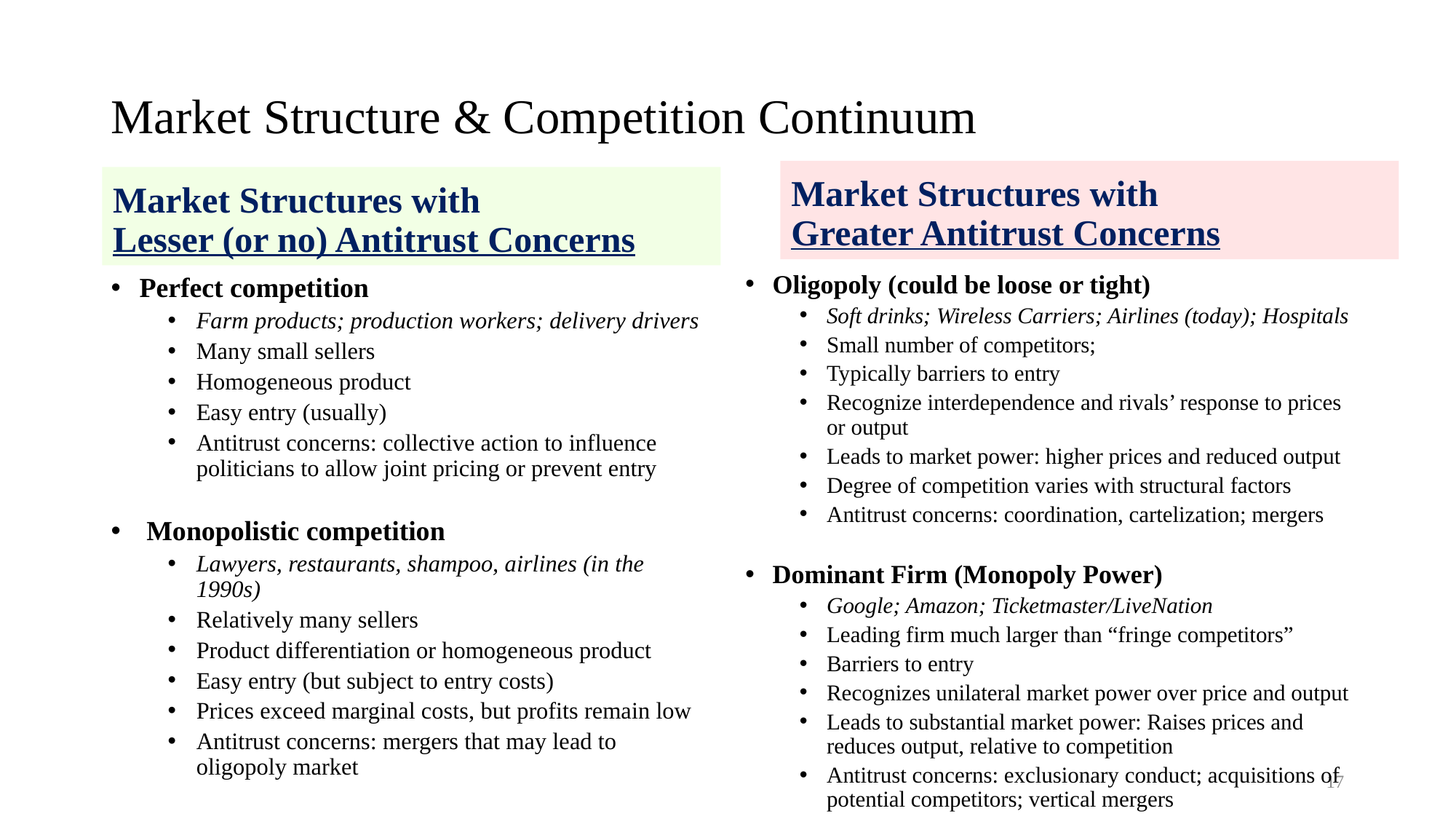

# Market Structure & Competition Continuum
Market Structures with
Greater Antitrust Concerns
Market Structures with
Lesser (or no) Antitrust Concerns

Oligopoly (could be loose or tight)
Soft drinks; Wireless Carriers; Airlines (today); Hospitals
Small number of competitors;
Typically barriers to entry
Recognize interdependence and rivals’ response to prices or output
Leads to market power: higher prices and reduced output
Degree of competition varies with structural factors
Antitrust concerns: coordination, cartelization; mergers
Dominant Firm (Monopoly Power)
Google; Amazon; Ticketmaster/LiveNation
Leading firm much larger than “fringe competitors”
Barriers to entry
Recognizes unilateral market power over price and output
Leads to substantial market power: Raises prices and reduces output, relative to competition
Antitrust concerns: exclusionary conduct; acquisitions of potential competitors; vertical mergers

Perfect competition
Farm products; production workers; delivery drivers
Many small sellers
Homogeneous product
Easy entry (usually)
Antitrust concerns: collective action to influence politicians to allow joint pricing or prevent entry
 Monopolistic competition
Lawyers, restaurants, shampoo, airlines (in the 1990s)
Relatively many sellers
Product differentiation or homogeneous product
Easy entry (but subject to entry costs)
Prices exceed marginal costs, but profits remain low
Antitrust concerns: mergers that may lead to oligopoly market
17